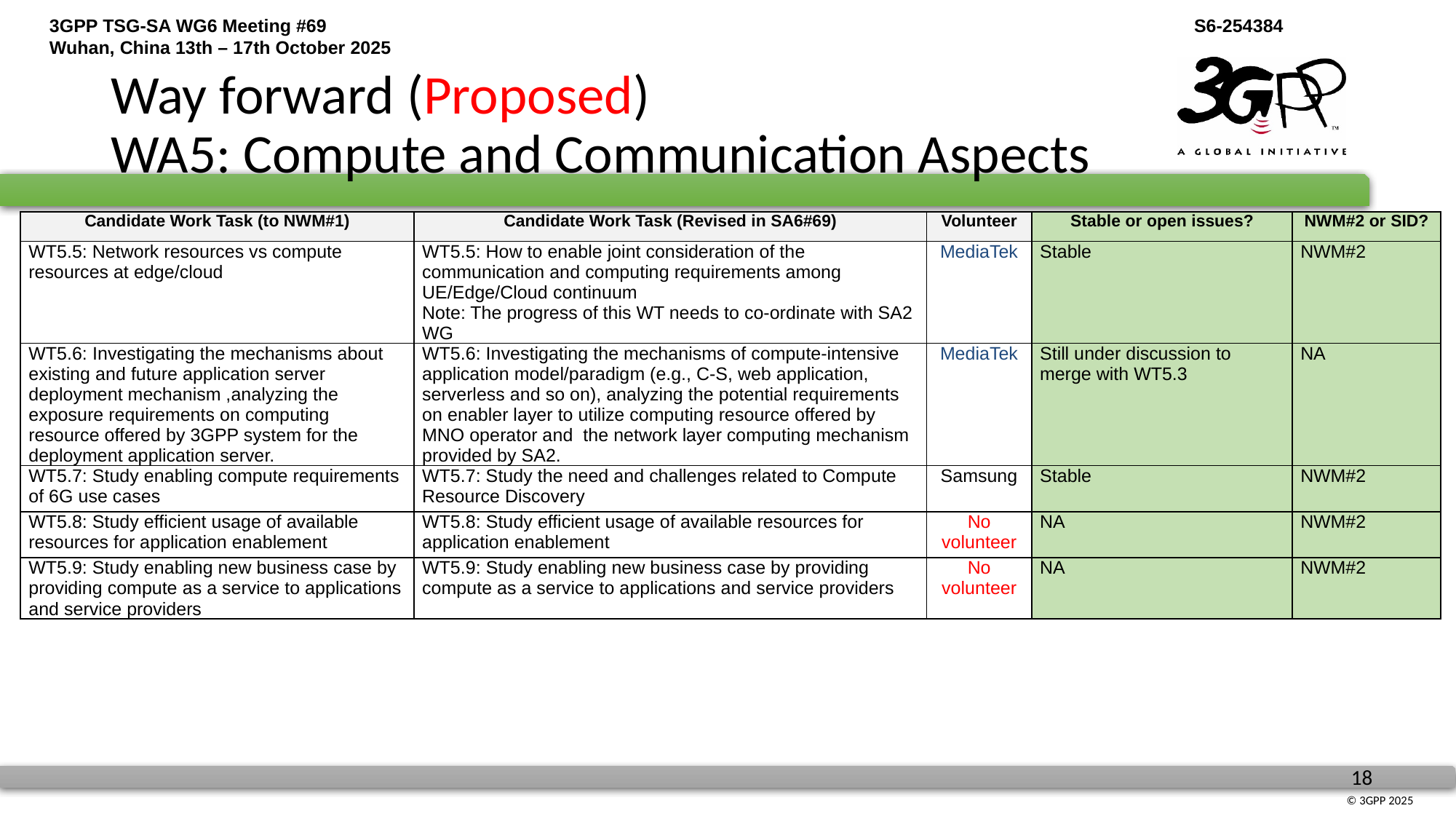

# Way forward (Proposed) WA5: Compute and Communication Aspects
| Candidate Work Task (to NWM#1) | Candidate Work Task (Revised in SA6#69) | Volunteer | Stable or open issues? | NWM#2 or SID? |
| --- | --- | --- | --- | --- |
| WT5.5: Network resources vs compute resources at edge/cloud | WT5.5: How to enable joint consideration of the communication and computing requirements among UE/Edge/Cloud continuum Note: The progress of this WT needs to co-ordinate with SA2 WG | MediaTek | Stable | NWM#2 |
| WT5.6: Investigating the mechanisms about existing and future application server deployment mechanism ,analyzing the exposure requirements on computing resource offered by 3GPP system for the deployment application server. | WT5.6: Investigating the mechanisms of compute-intensive application model/paradigm (e.g., C-S, web application, serverless and so on), analyzing the potential requirements on enabler layer to utilize computing resource offered by MNO operator and  the network layer computing mechanism provided by SA2. | MediaTek | Still under discussion to merge with WT5.3 | NA |
| WT5.7: Study enabling compute requirements of 6G use cases | WT5.7: Study the need and challenges related to Compute Resource Discovery | Samsung | Stable | NWM#2 |
| WT5.8: Study efficient usage of available resources for application enablement | WT5.8: Study efficient usage of available resources for application enablement | No volunteer | NA | NWM#2 |
| WT5.9: Study enabling new business case by providing compute as a service to applications and service providers | WT5.9: Study enabling new business case by providing compute as a service to applications and service providers | No volunteer | NA | NWM#2 |